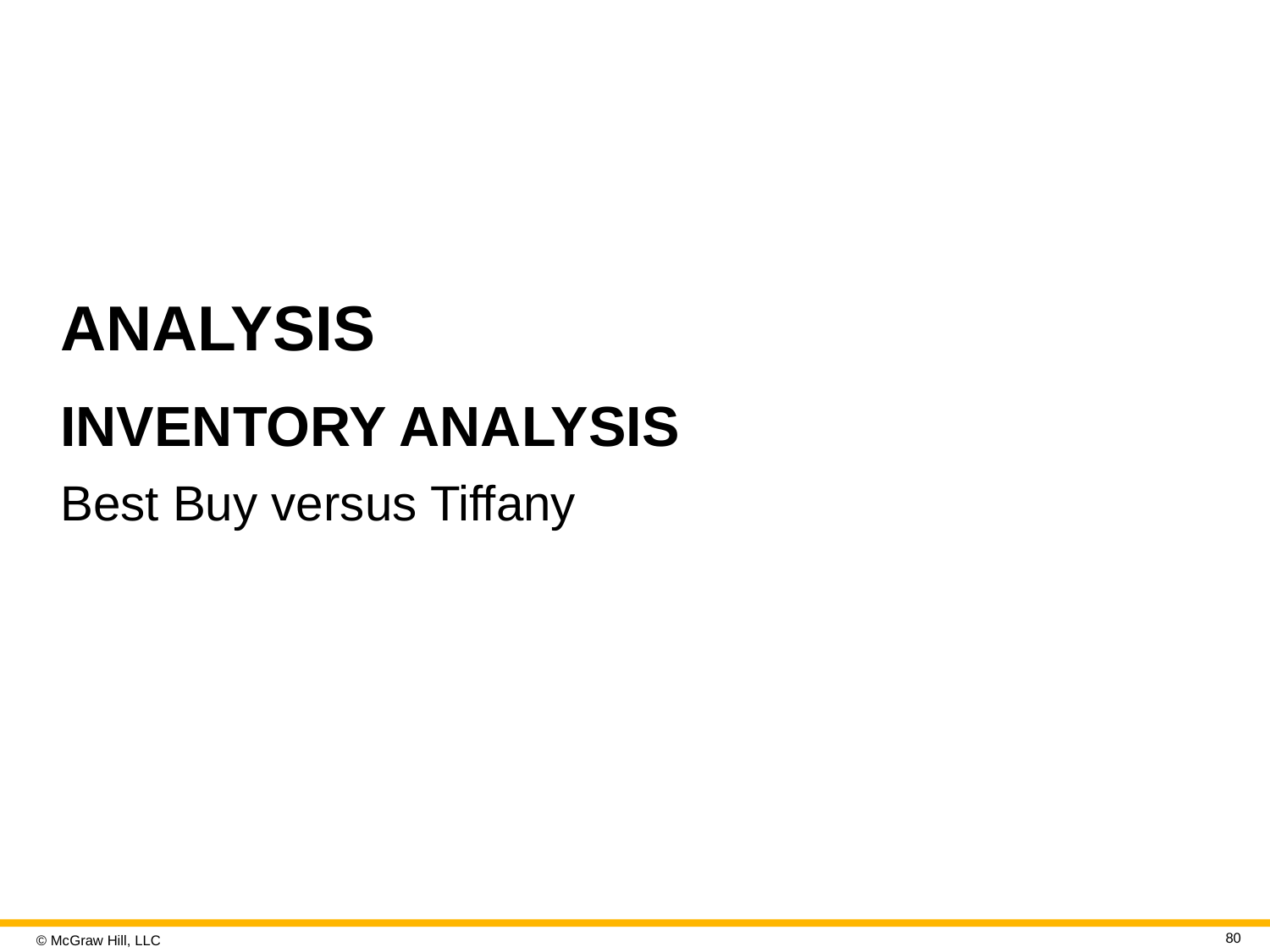

# ANALYSIS
INVENTORY ANALYSIS
Best Buy versus Tiffany
80